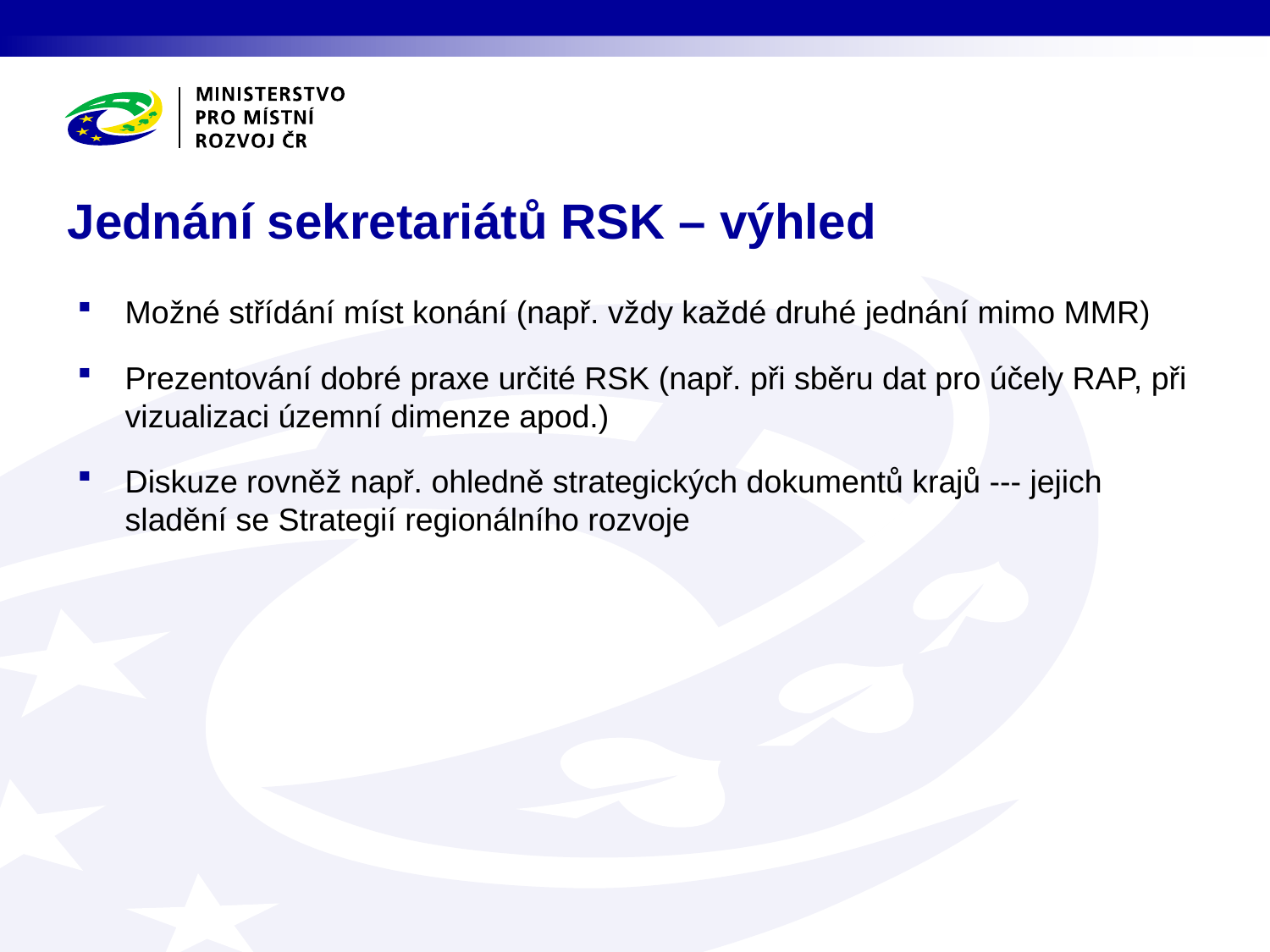

# Jednání sekretariátů RSK – výhled
Možné střídání míst konání (např. vždy každé druhé jednání mimo MMR)
Prezentování dobré praxe určité RSK (např. při sběru dat pro účely RAP, při vizualizaci územní dimenze apod.)
Diskuze rovněž např. ohledně strategických dokumentů krajů --- jejich sladění se Strategií regionálního rozvoje